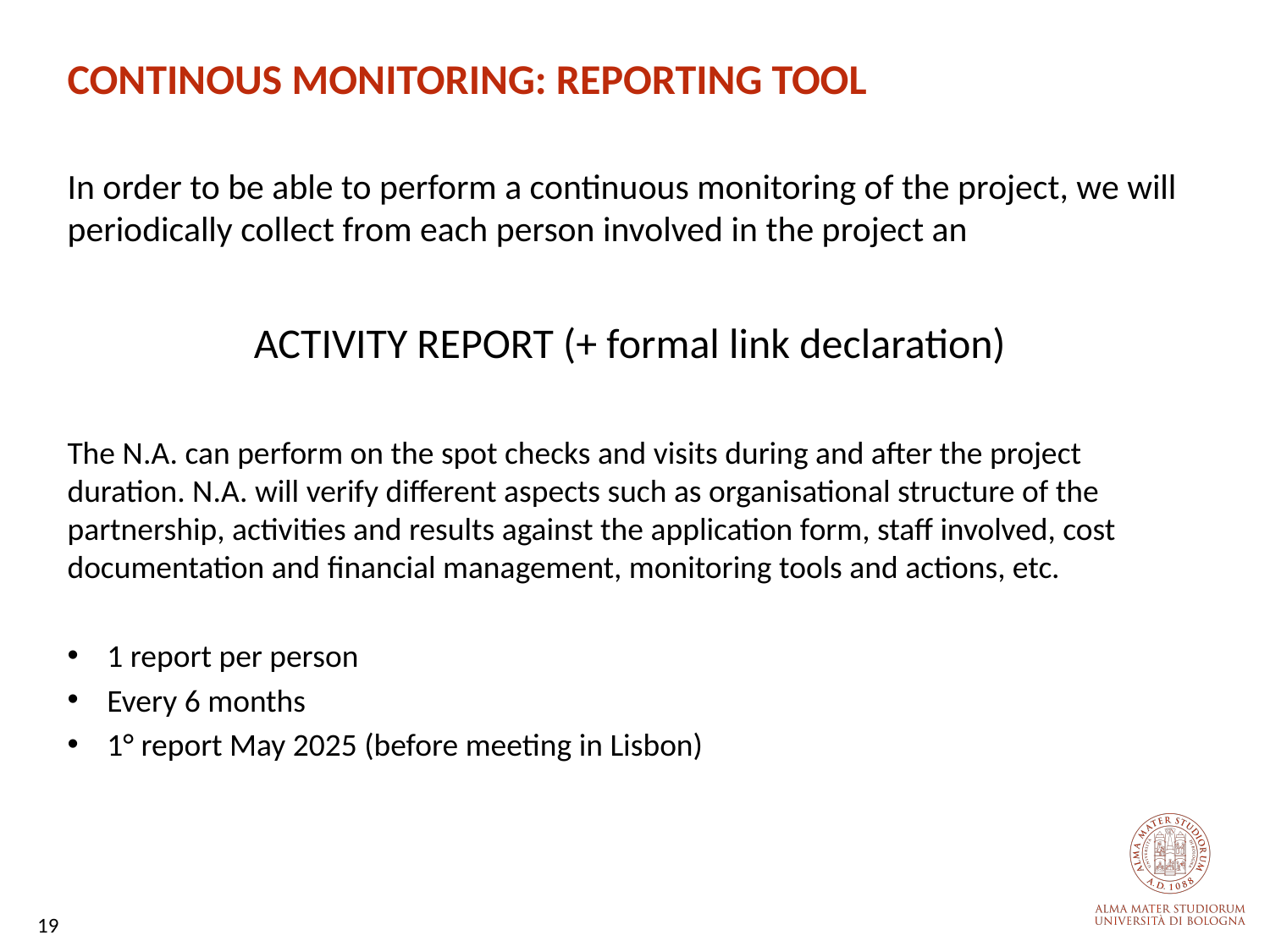

# CONTINOUS MONITORING: REPORTING TOOL
In order to be able to perform a continuous monitoring of the project, we will periodically collect from each person involved in the project an

ACTIVITY REPORT (+ formal link declaration)

The N.A. can perform on the spot checks and visits during and after the project duration. N.A. will verify different aspects such as organisational structure of the partnership, activities and results against the application form, staff involved, cost documentation and financial management, monitoring tools and actions, etc.

1 report per person
Every 6 months
1° report May 2025 (before meeting in Lisbon)